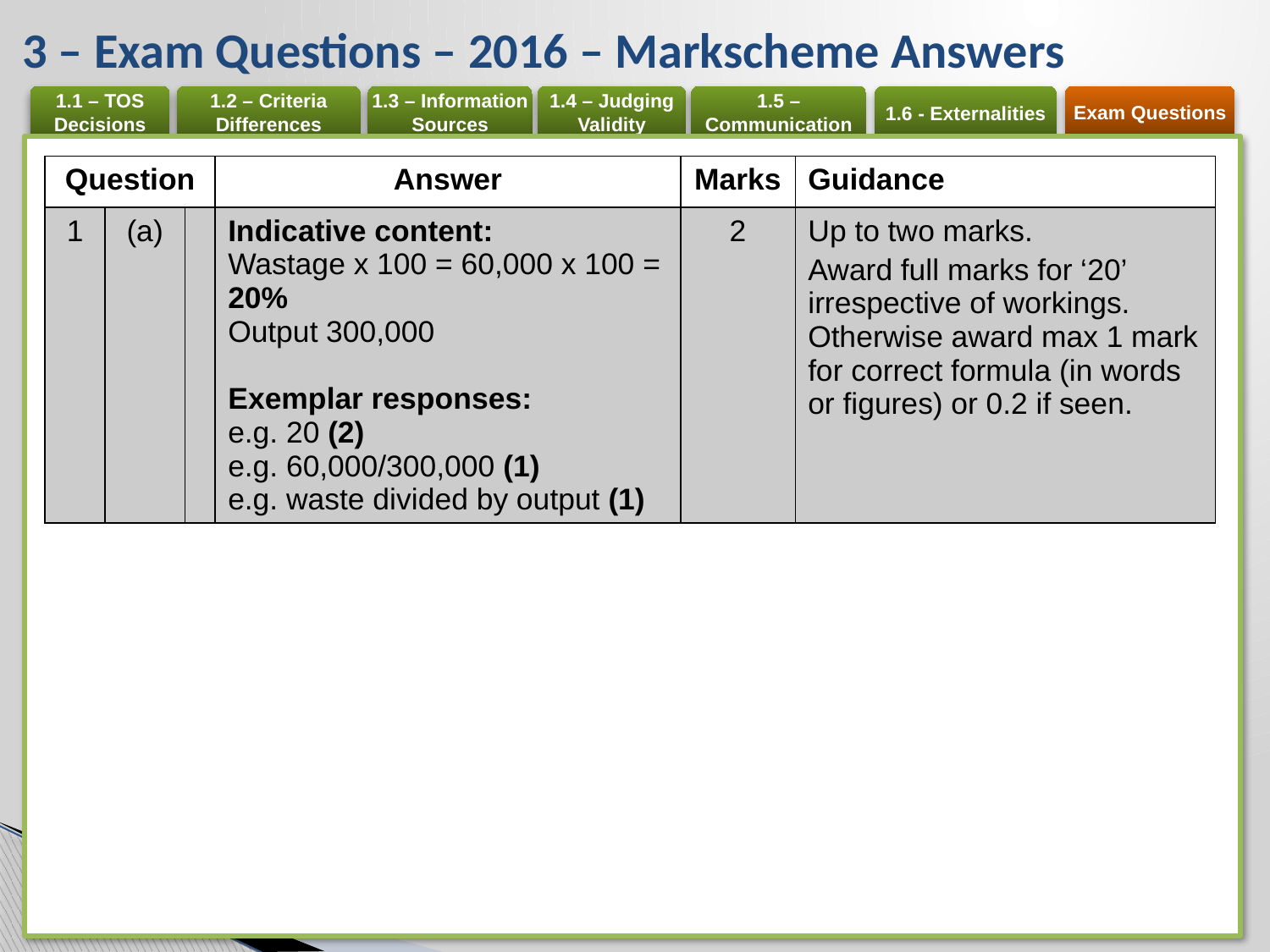

# 3 – Exam Questions – 2016 – Markscheme Answers
| Question |  |  | Answer | Marks | Guidance |
| --- | --- | --- | --- | --- | --- |
| 1 | (a) |  | Indicative content: Wastage x 100 = 60,000 x 100 = 20% Output 300,000 Exemplar responses: e.g. 20 (2) e.g. 60,000/300,000 (1) e.g. waste divided by output (1) | 2 | Up to two marks. Award full marks for ‘20’ irrespective of workings. Otherwise award max 1 mark for correct formula (in words or figures) or 0.2 if seen. |